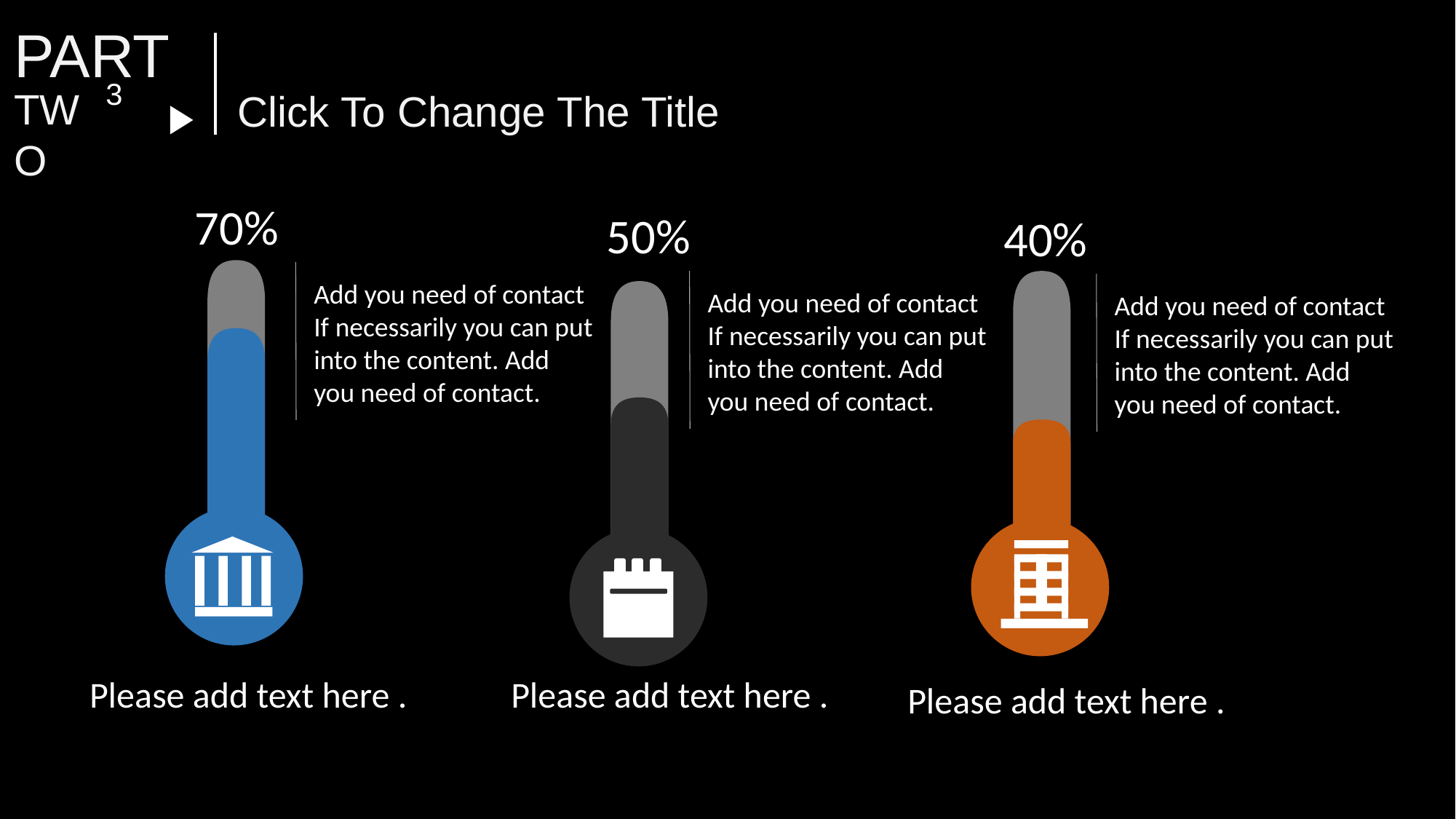

PART
3
TWO
Click To Change The Title

70%
50%
40%

Add you need of contact If necessarily you can put into the content. Add you need of contact.

Add you need of contact If necessarily you can put into the content. Add you need of contact.

Add you need of contact If necessarily you can put into the content. Add you need of contact.

Please add text here .
Please add text here .
Please add text here .